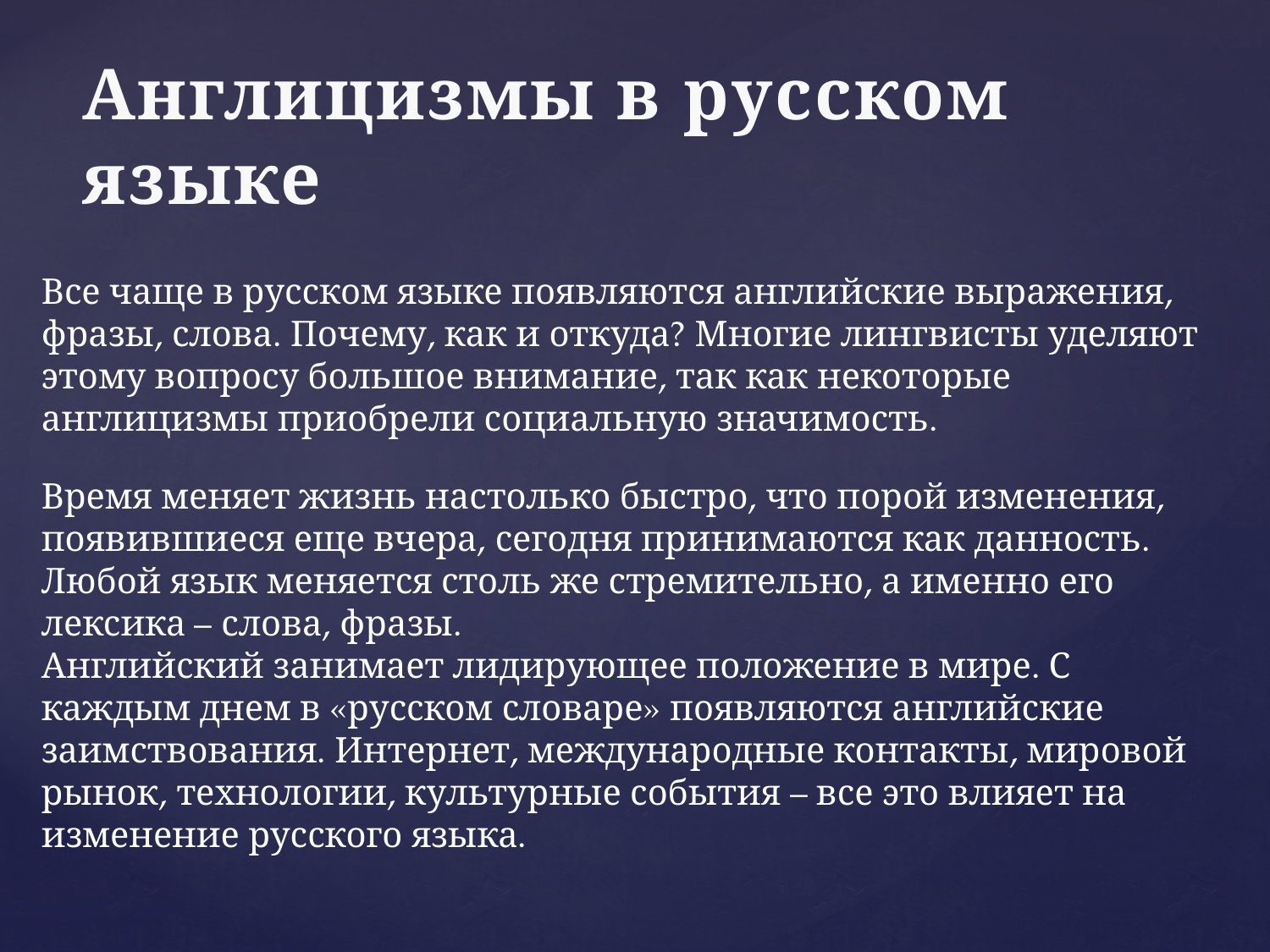

Англицизмы в русском языке
Все чаще в русском языке появляются английские выражения, фразы, слова. Почему, как и откуда? Многие лингвисты уделяют этому вопросу большое внимание, так как некоторые англицизмы приобрели социальную значимость.

Время меняет жизнь настолько быстро, что порой изменения, появившиеся еще вчера, сегодня принимаются как данность. Любой язык меняется столь же стремительно, а именно его лексика – слова, фразы.
Английский занимает лидирующее положение в мире. С каждым днем в «русском словаре» появляются английские заимствования. Интернет, международные контакты, мировой рынок, технологии, культурные события – все это влияет на изменение русского языка.